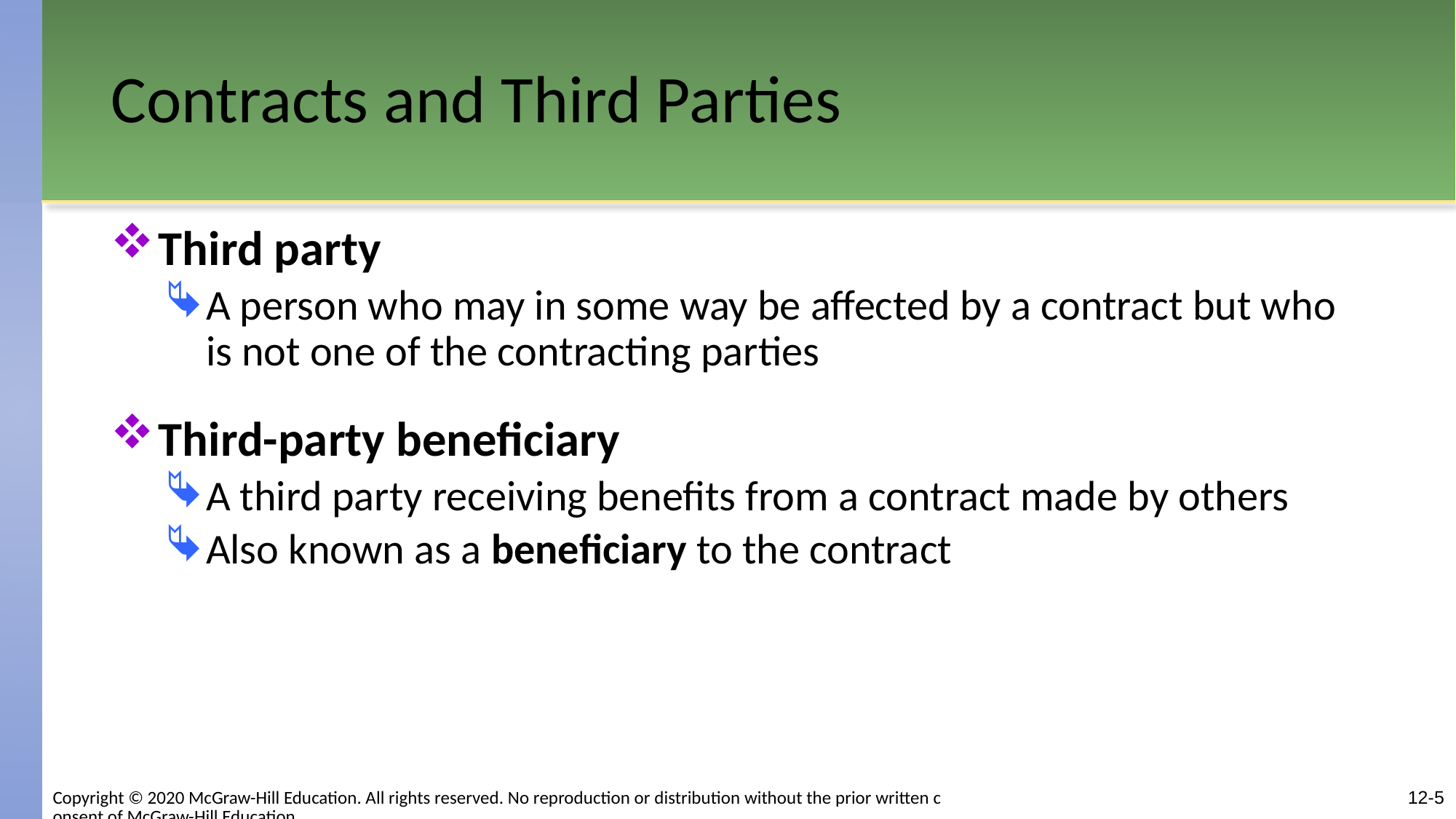

# Contracts and Third Parties
Third party
A person who may in some way be affected by a contract but who is not one of the contracting parties

Third-party beneficiary
A third party receiving benefits from a contract made by others
Also known as a beneficiary to the contract
Copyright © 2020 McGraw-Hill Education. All rights reserved. No reproduction or distribution without the prior written consent of McGraw-Hill Education.
12-5